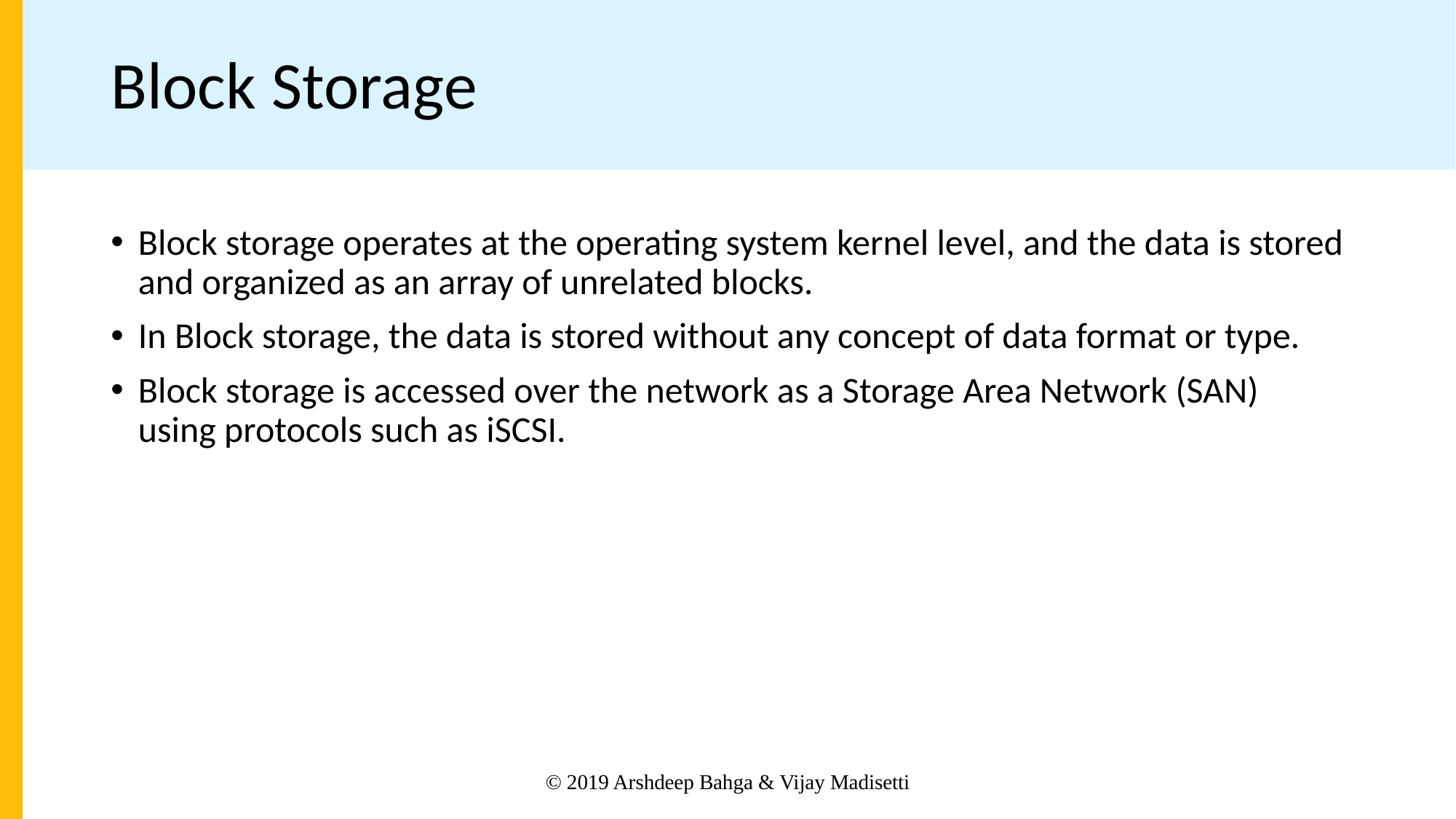

# Block Storage
Block storage operates at the operating system kernel level, and the data is stored and organized as an array of unrelated blocks.
In Block storage, the data is stored without any concept of data format or type.
Block storage is accessed over the network as a Storage Area Network (SAN) using protocols such as iSCSI.
© 2019 Arshdeep Bahga & Vijay Madisetti